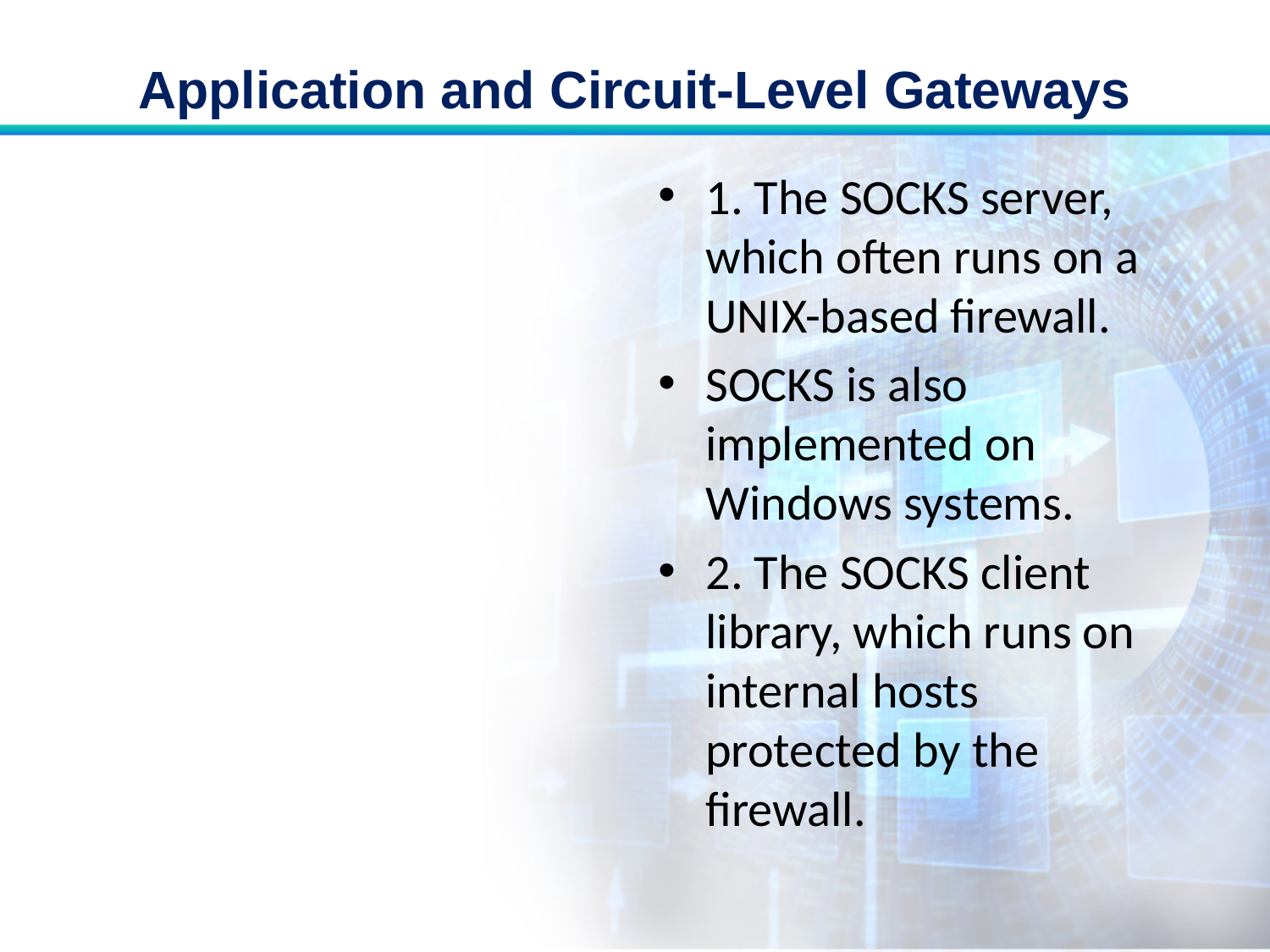

# Application and Circuit-Level Gateways
1. The SOCKS server, which often runs on a UNIX-based firewall.
SOCKS is also implemented on Windows systems.
2. The SOCKS client library, which runs on internal hosts protected by the firewall.